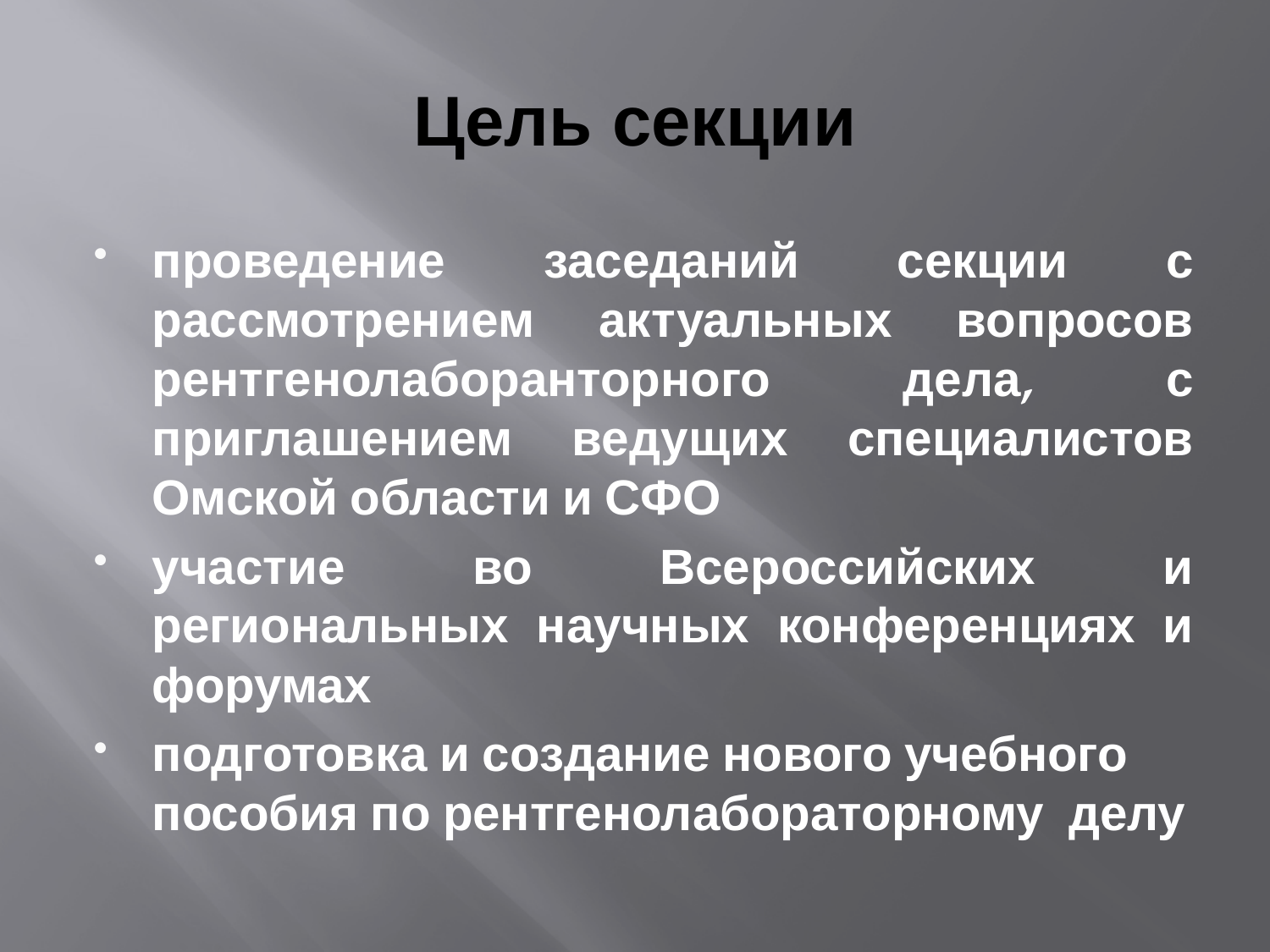

# Цель секции
проведение заседаний секции с рассмотрением актуальных вопросов рентгенолаборанторного дела, с приглашением ведущих специалистов Омской области и СФО
участие во Всероссийских и региональных научных конференциях и форумах
подготовка и создание нового учебного пособия по рентгенолабораторному  делу